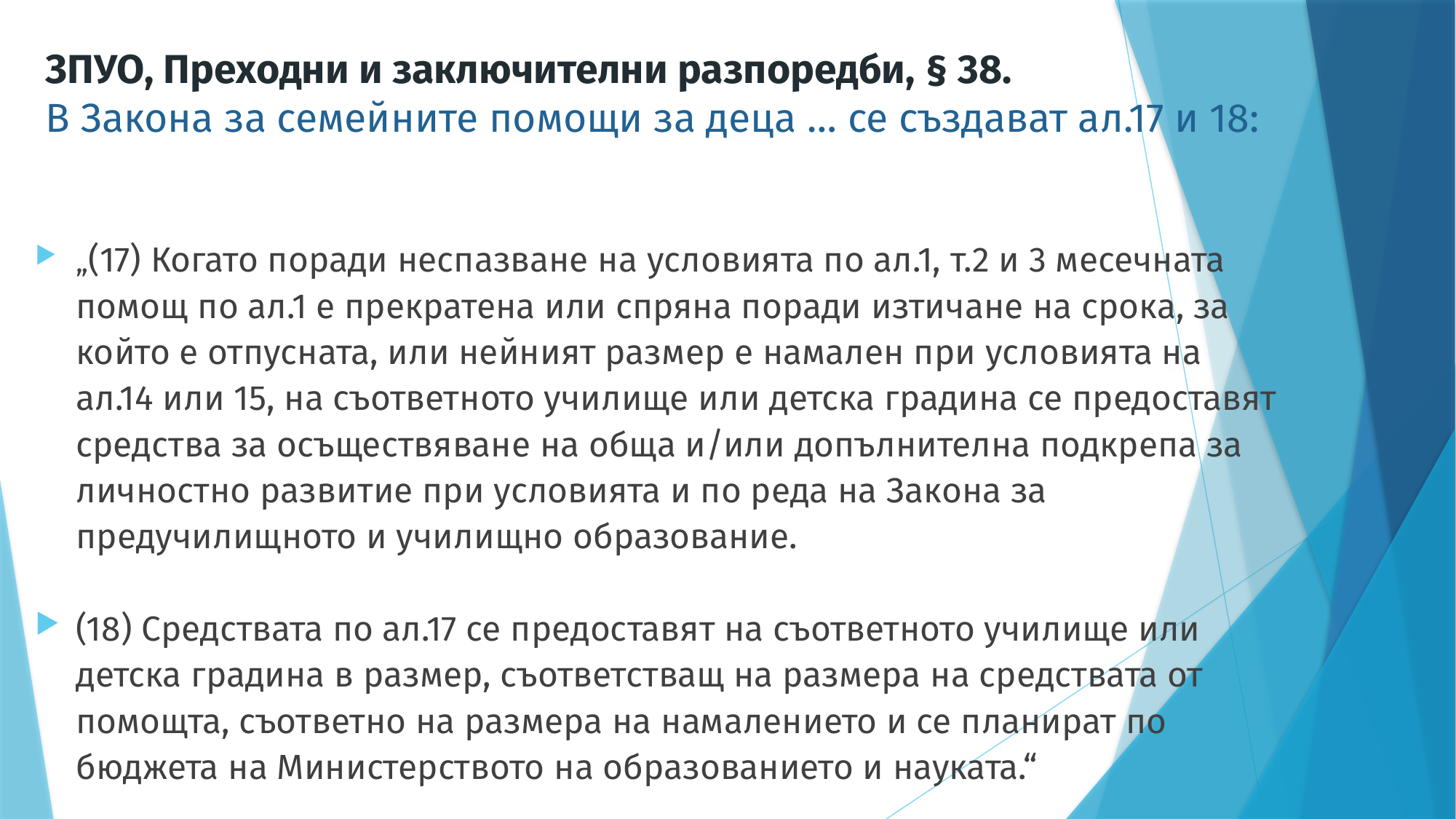

# ЗПУО, Преходни и заключителни разпоредби, § 38. В Закона за семейните помощи за деца … се създават ал.17 и 18:
„(17) Когато поради неспазване на условията по ал.1, т.2 и 3 месечната помощ по ал.1 е прекратена или спряна поради изтичане на срока, за който е отпусната, или нейният размер е намален при условията на ал.14 или 15, на съответното училище или детска градина се предоставят средства за осъществяване на обща и/или допълнителна подкрепа за личностно развитие при условията и по реда на Закона за предучилищното и училищно образование.

(18) Средствата по ал.17 се предоставят на съответното училище или детска градина в размер, съответстващ на размера на средствата от помощта, съответно на размера на намалението и се планират по бюджета на Министерството на образованието и науката.“